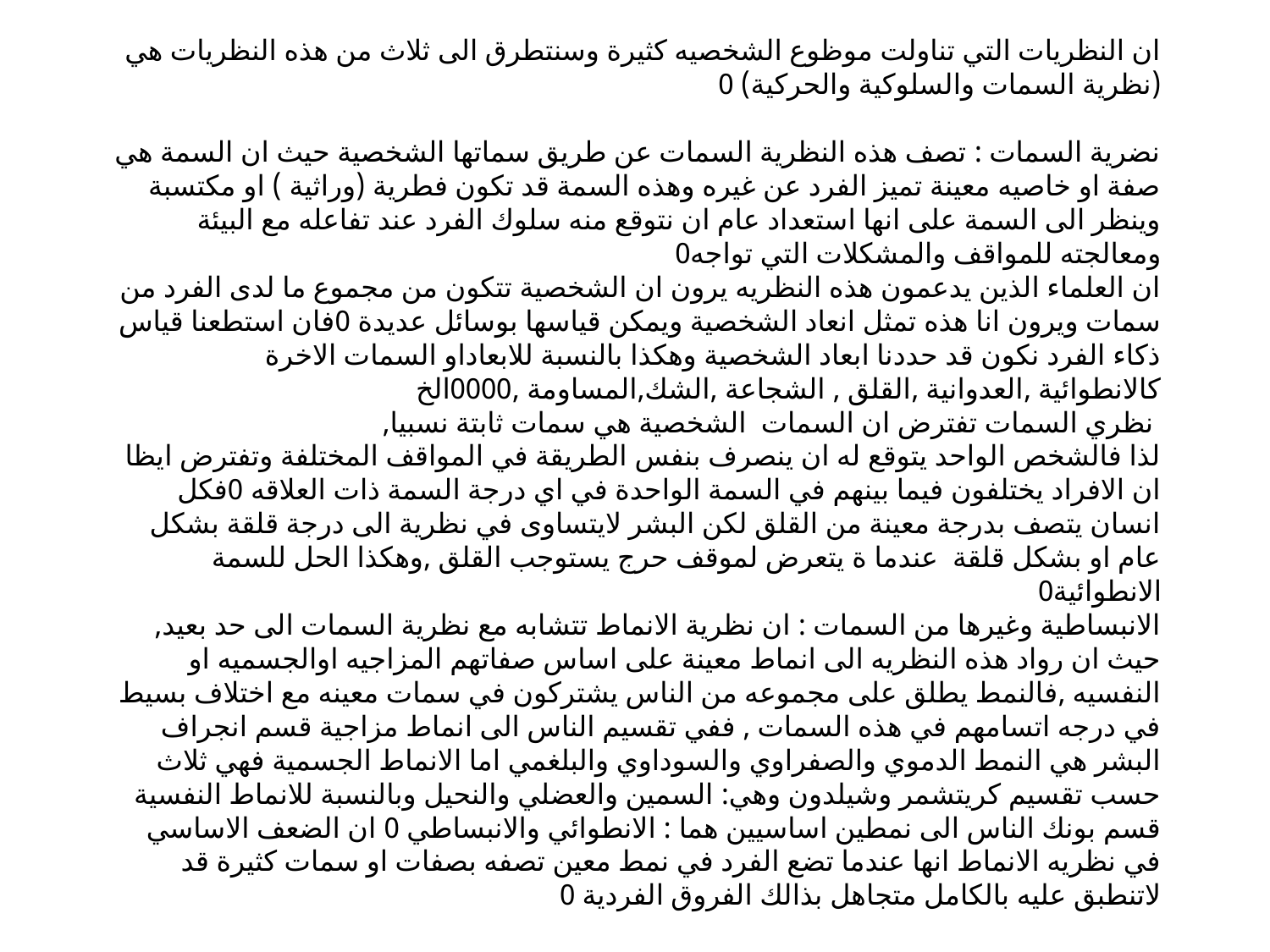

# نظريات الشخصية   ان النظريات التي تناولت موظوع الشخصيه كثيرة وسنتطرق الى ثلاث من هذه النظريات هي (نظرية السمات والسلوكية والحركية) 0   نضرية السمات : تصف هذه النظرية السمات عن طريق سماتها الشخصية حيث ان السمة هي صفة او خاصيه معينة تميز الفرد عن غيره وهذه السمة قد تكون فطرية (وراثية ) او مكتسبة وينظر الى السمة على انها استعداد عام ان نتوقع منه سلوك الفرد عند تفاعله مع البيئة ومعالجته للمواقف والمشكلات التي تواجه0 ان العلماء الذين يدعمون هذه النظريه يرون ان الشخصية تتكون من مجموع ما لدى الفرد من سمات ويرون انا هذه تمثل انعاد الشخصية ويمكن قياسها بوسائل عديدة 0فان استطعنا قياس ذكاء الفرد نكون قد حددنا ابعاد الشخصية وهكذا بالنسبة للابعاداو السمات الاخرة كالانطوائية ,العدوانية ,القلق , الشجاعة ,الشك,المساومة ,0000الخ نظري السمات تفترض ان السمات  الشخصية هي سمات ثابتة نسبيا, لذا فالشخص الواحد يتوقع له ان ينصرف بنفس الطريقة في المواقف المختلفة وتفترض ايظا ان الافراد يختلفون فيما بينهم في السمة الواحدة في اي درجة السمة ذات العلاقه 0فكل انسان يتصف بدرجة معينة من القلق لكن البشر لايتساوى في نظرية الى درجة قلقة بشكل عام او بشكل قلقة  عندما ة يتعرض لموقف حرج يستوجب القلق ,وهكذا الحل للسمة الانطوائية0 الانبساطية وغيرها من السمات : ان نظرية الانماط تتشابه مع نظرية السمات الى حد بعيد, حيث ان رواد هذه النظريه الى انماط معينة على اساس صفاتهم المزاجيه اوالجسميه او النفسيه ,فالنمط يطلق على مجموعه من الناس يشتركون في سمات معينه مع اختلاف بسيط في درجه اتسامهم في هذه السمات , ففي تقسيم الناس الى انماط مزاجية قسم انجراف البشر هي النمط الدموي والصفراوي والسوداوي والبلغمي اما الانماط الجسمية فهي ثلاث  حسب تقسيم كريتشمر وشيلدون وهي: السمين والعضلي والنحيل وبالنسبة للانماط النفسية قسم بونك الناس الى نمطين اساسيين هما : الانطوائي والانبساطي 0 ان الضعف الاساسي في نظريه الانماط انها عندما تضع الفرد في نمط معين تصفه بصفات او سمات كثيرة قد لاتنطبق عليه بالكامل متجاهل بذالك الفروق الفردية 0